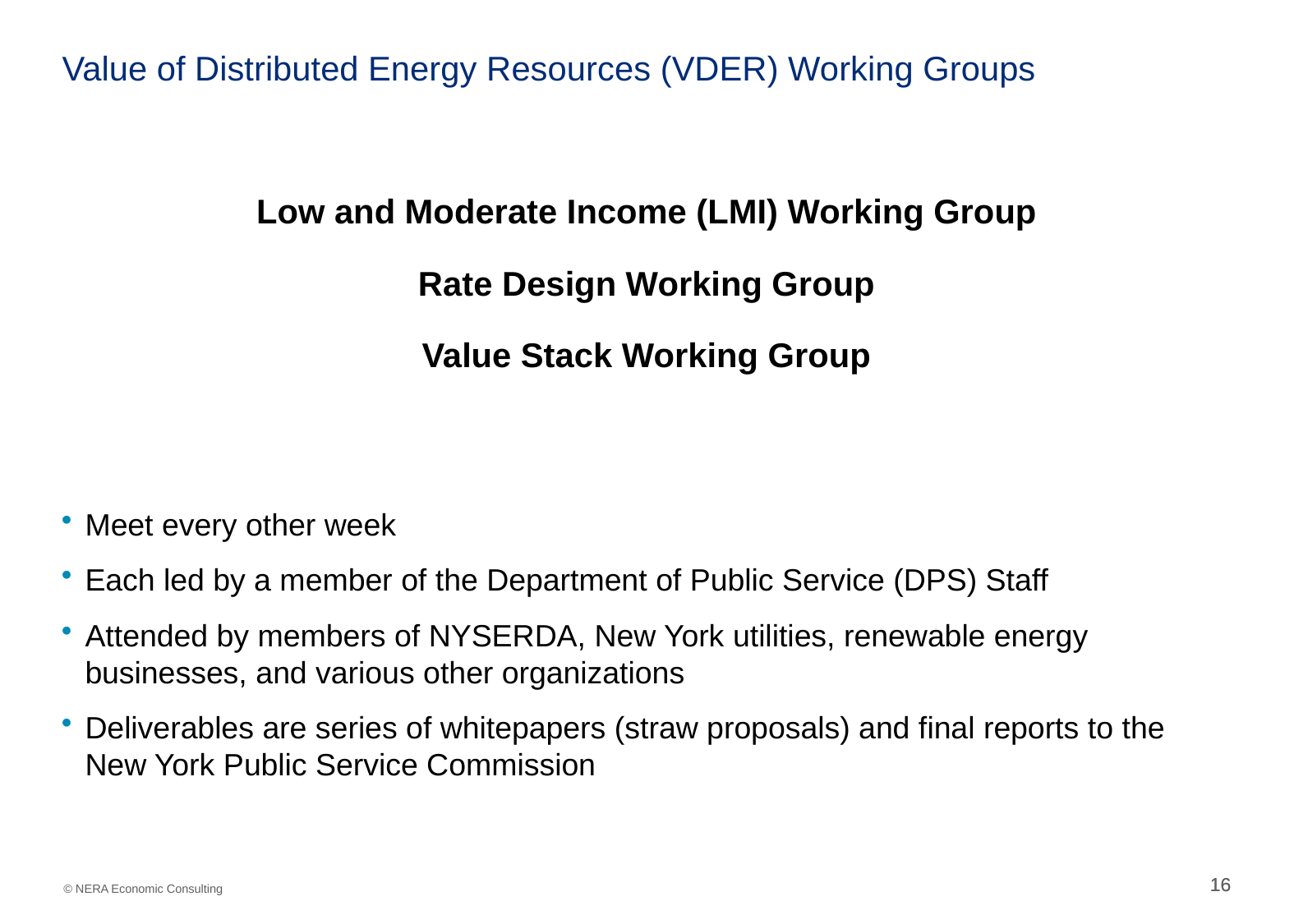

# Value of Distributed Energy Resources (VDER) Working Groups
Low and Moderate Income (LMI) Working Group
Rate Design Working Group
Value Stack Working Group
Meet every other week
Each led by a member of the Department of Public Service (DPS) Staff
Attended by members of NYSERDA, New York utilities, renewable energy businesses, and various other organizations
Deliverables are series of whitepapers (straw proposals) and final reports to the New York Public Service Commission